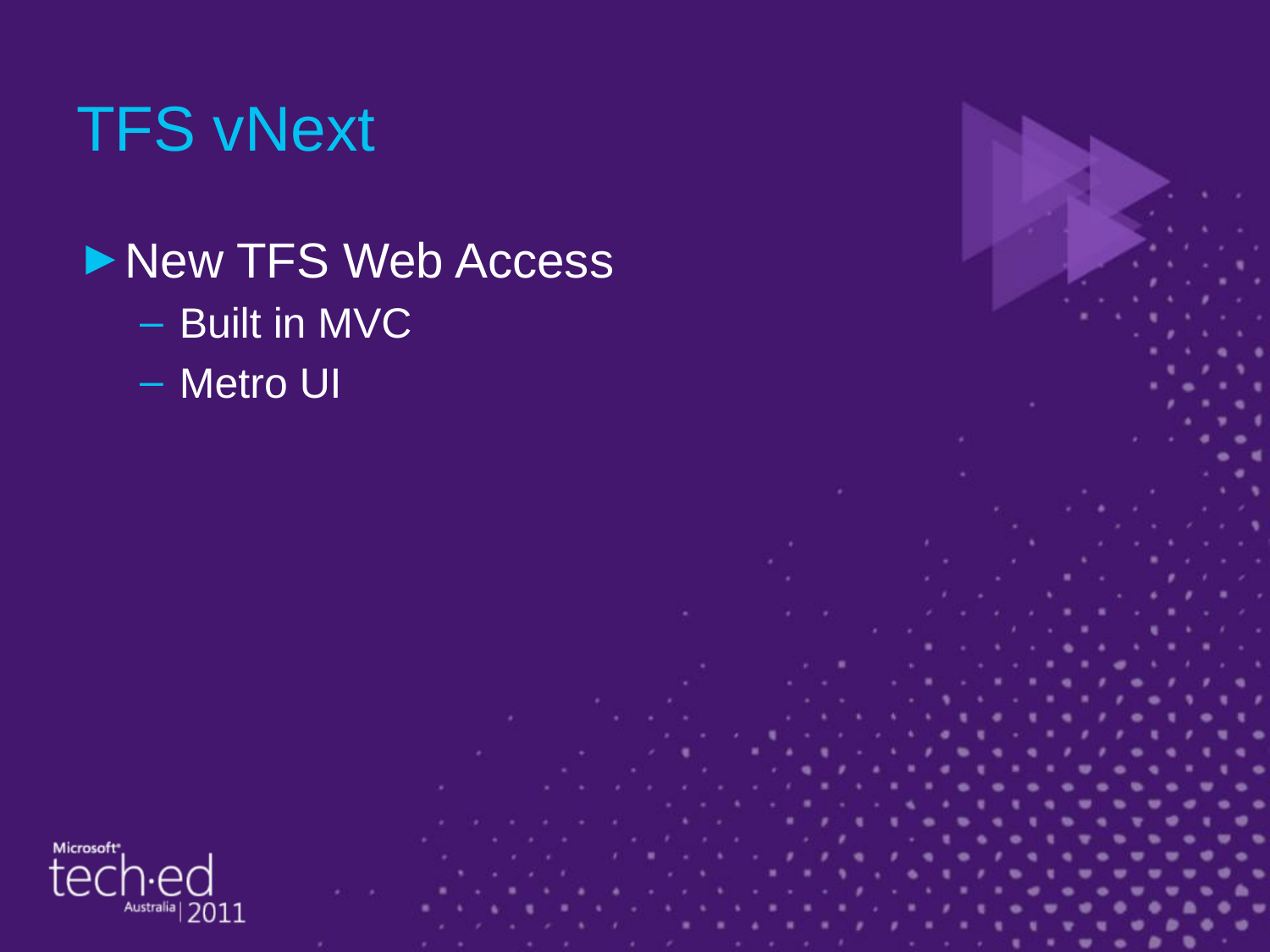

# TFS vNext
New TFS Web Access
Built in MVC
Metro UI